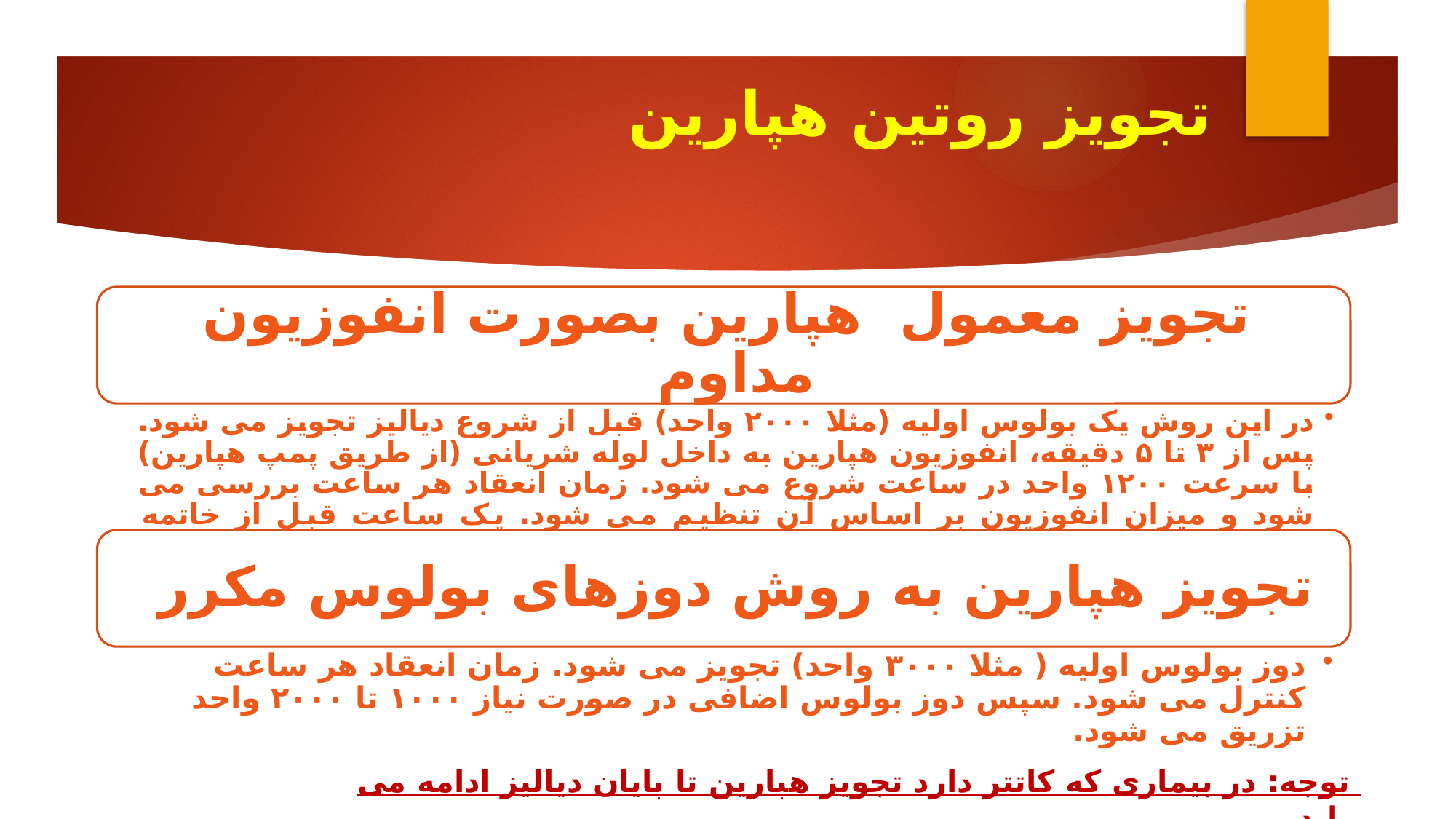

# تجویز روتین هپارین
تجویز معمول  هپارین بصورت انفوزیون مداوم
در این روش یک بولوس اولیه (مثلا ۲۰۰۰ واحد) قبل از شروع دیالیز تجویز می شود. پس از ۳ تا ۵ دقیقه، انفوزیون هپارین به داخل لوله شریانی (از طریق پمپ هپارین) با سرعت ۱۲۰۰ واحد در ساعت شروع می شود. زمان انعقاد هر ساعت بررسی می شود و میزان انفوزیون بر اساس آن تنظیم می شود. یک ساعت قبل از خاتمه انفوزیون توقف می شود.
تجویز هپارین به روش دوزهای بولوس مکرر
دوز بولوس اولیه ( مثلا ۳۰۰۰ واحد) تجویز می شود. زمان انعقاد هر ساعت کنترل می شود. سپس دوز بولوس اضافی در صورت نیاز ۱۰۰۰ تا ۲۰۰۰ واحد تزریق می شود.
توجه: در بیماری که کاتتر دارد تجویز هپارین تا پایان دیالیز ادامه می یابد.